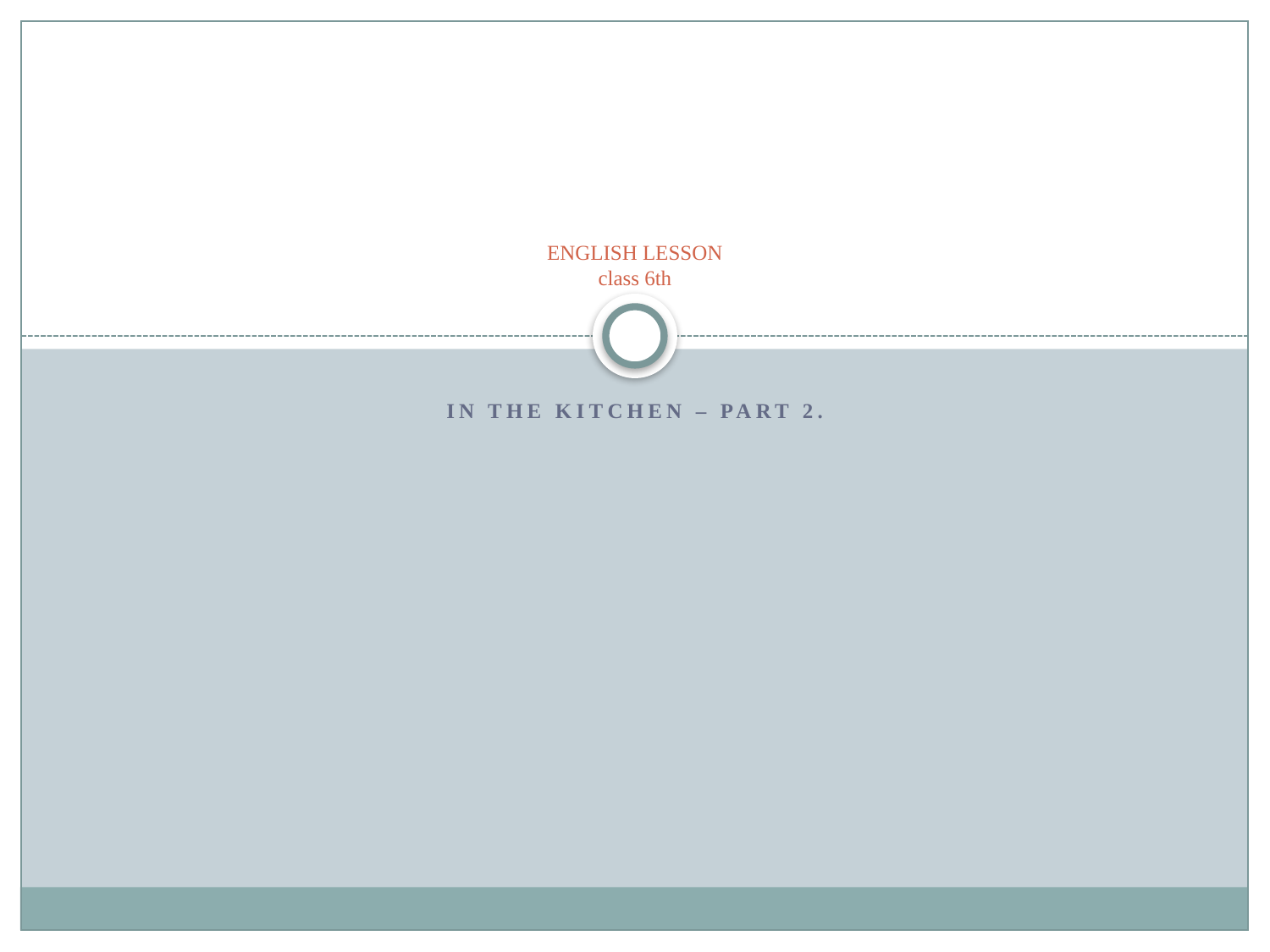

# ENGLISH LESSON class 6th
IN THE KITCHEN – PART 2.